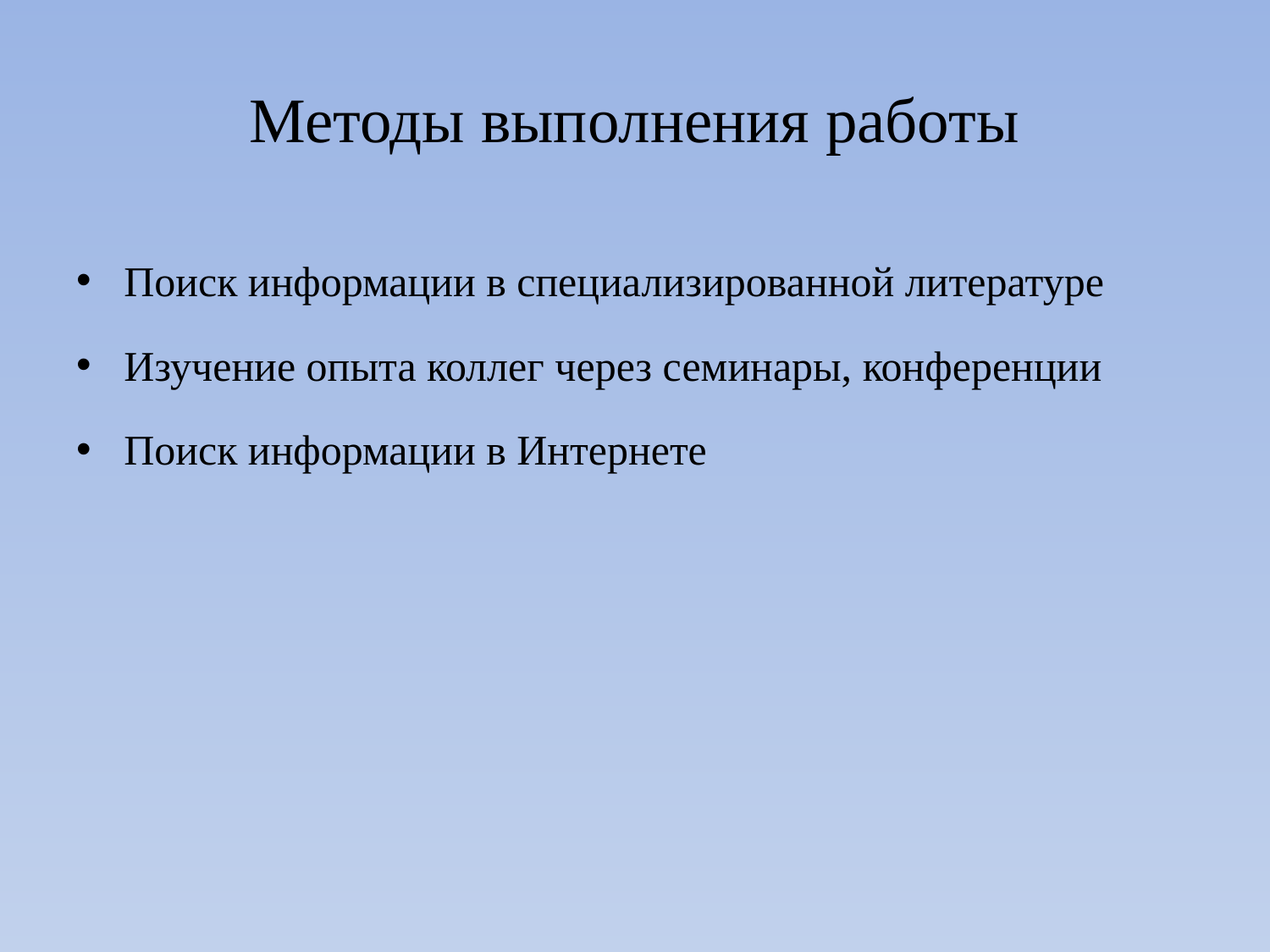

# Методы выполнения работы
Поиск информации в специализированной литературе
Изучение опыта коллег через семинары, конференции
Поиск информации в Интернете